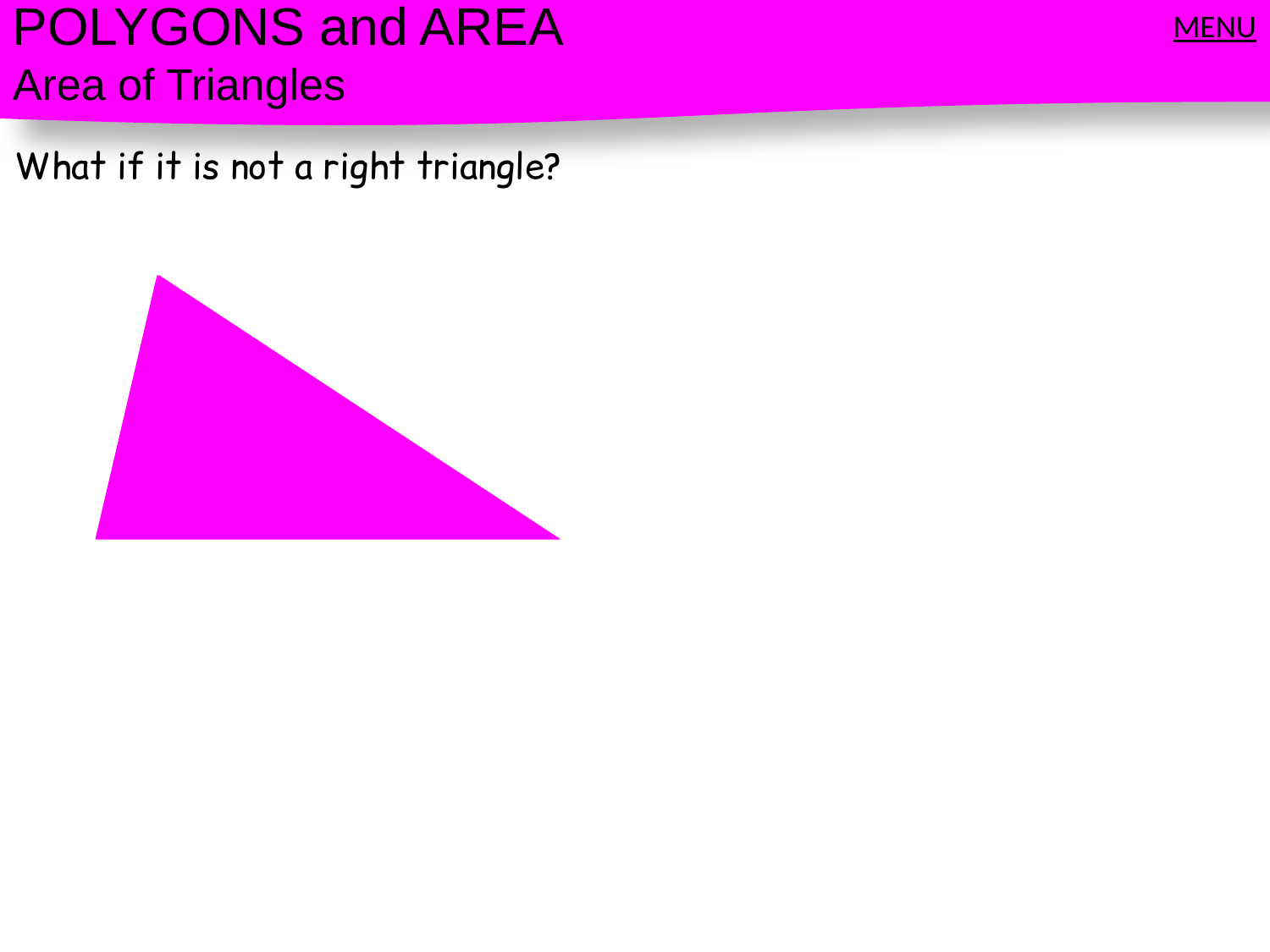

POLYGONS and AREA
Area of Triangles
MENU
What if it is not a right triangle?